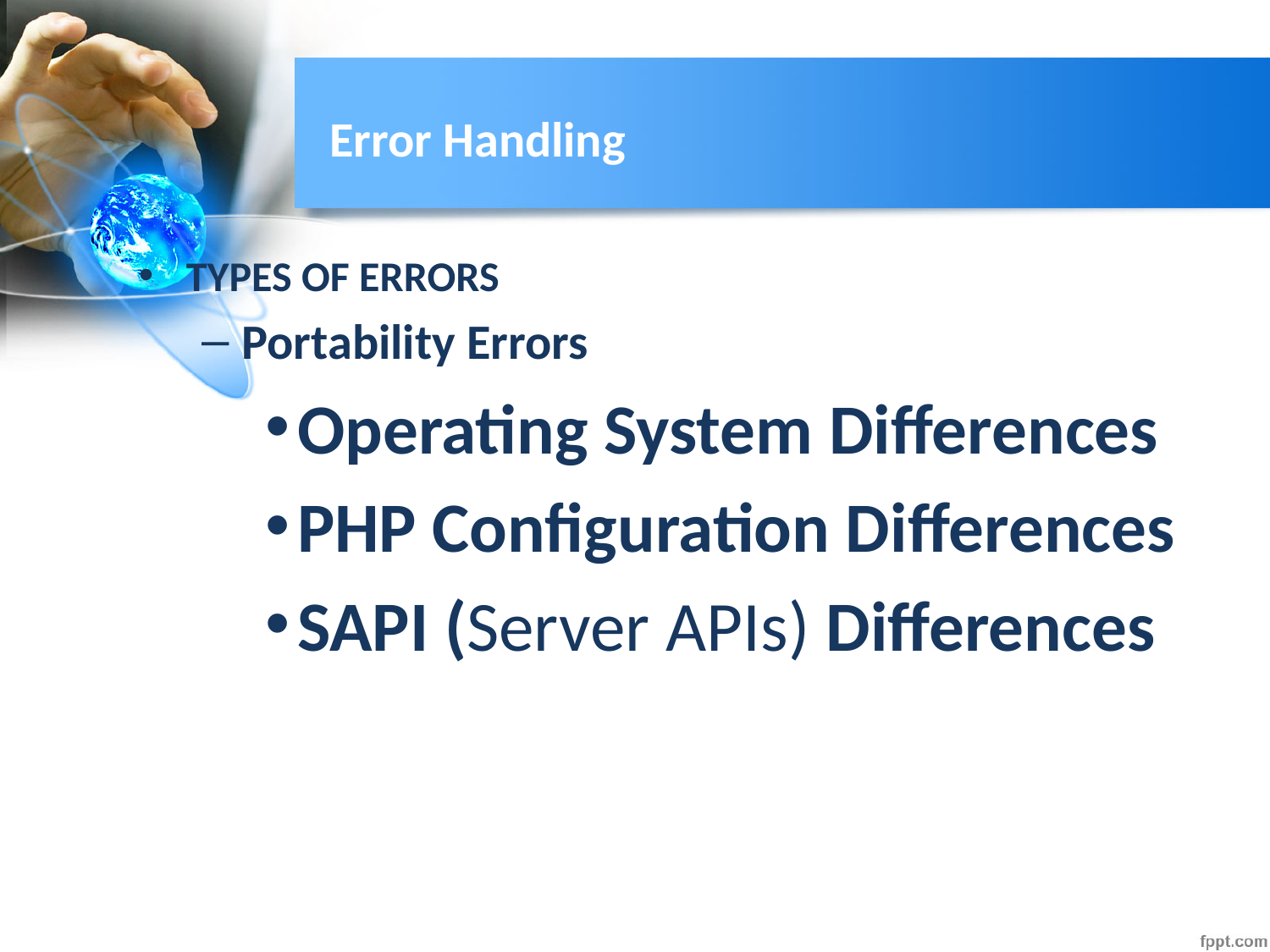

# Error Handling
TYPES OF ERRORS
Portability Errors
Operating System Differences
PHP Configuration Differences
SAPI (Server APIs) Differences